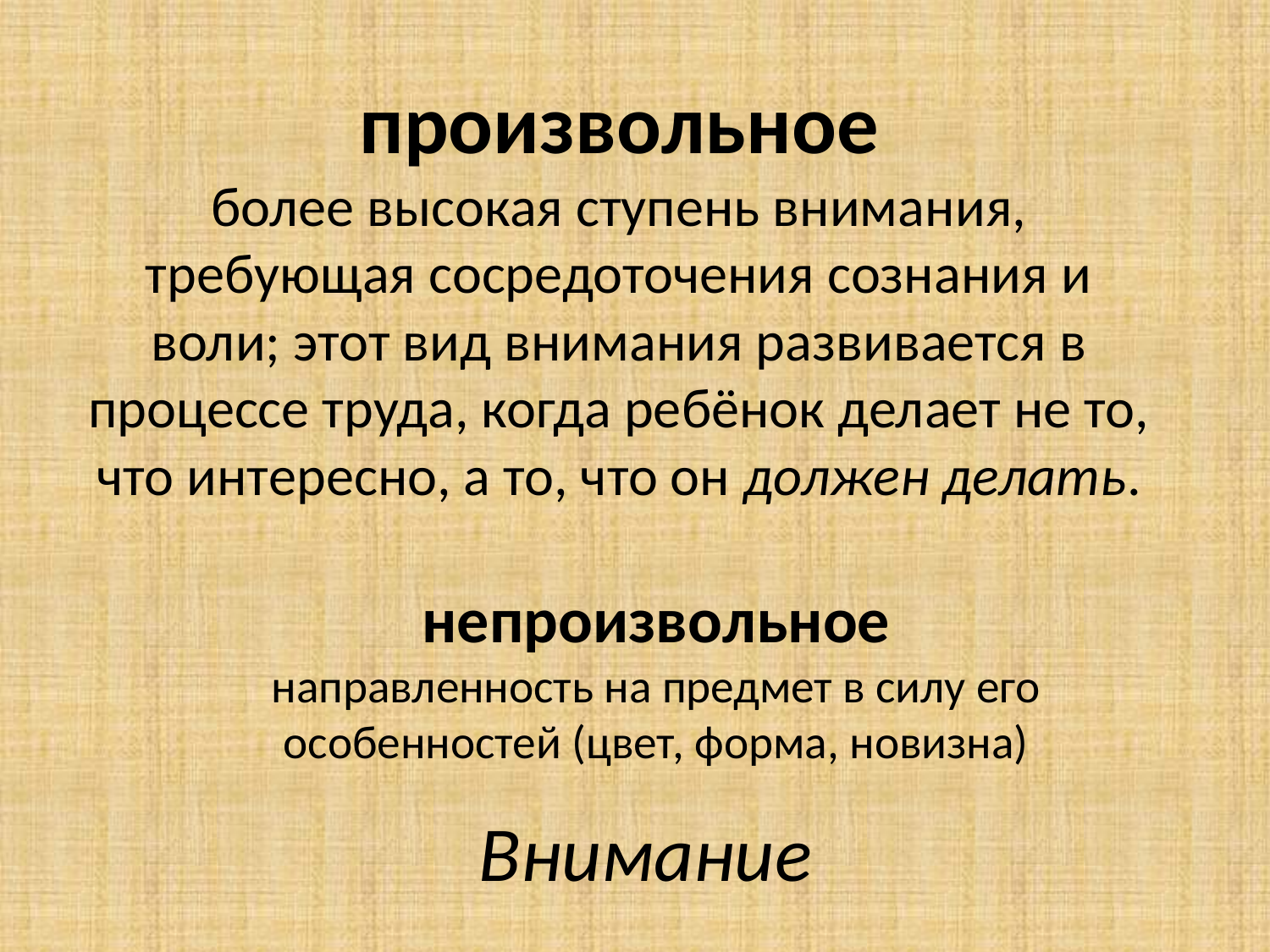

произвольное
более высокая ступень внимания, требующая сосредоточения сознания и воли; этот вид внимания развивается в процессе труда, когда ребёнок делает не то, что интересно, а то, что он должен делать.

непроизвольное
направленность на предмет в силу его особенностей (цвет, форма, новизна)
# Внимание